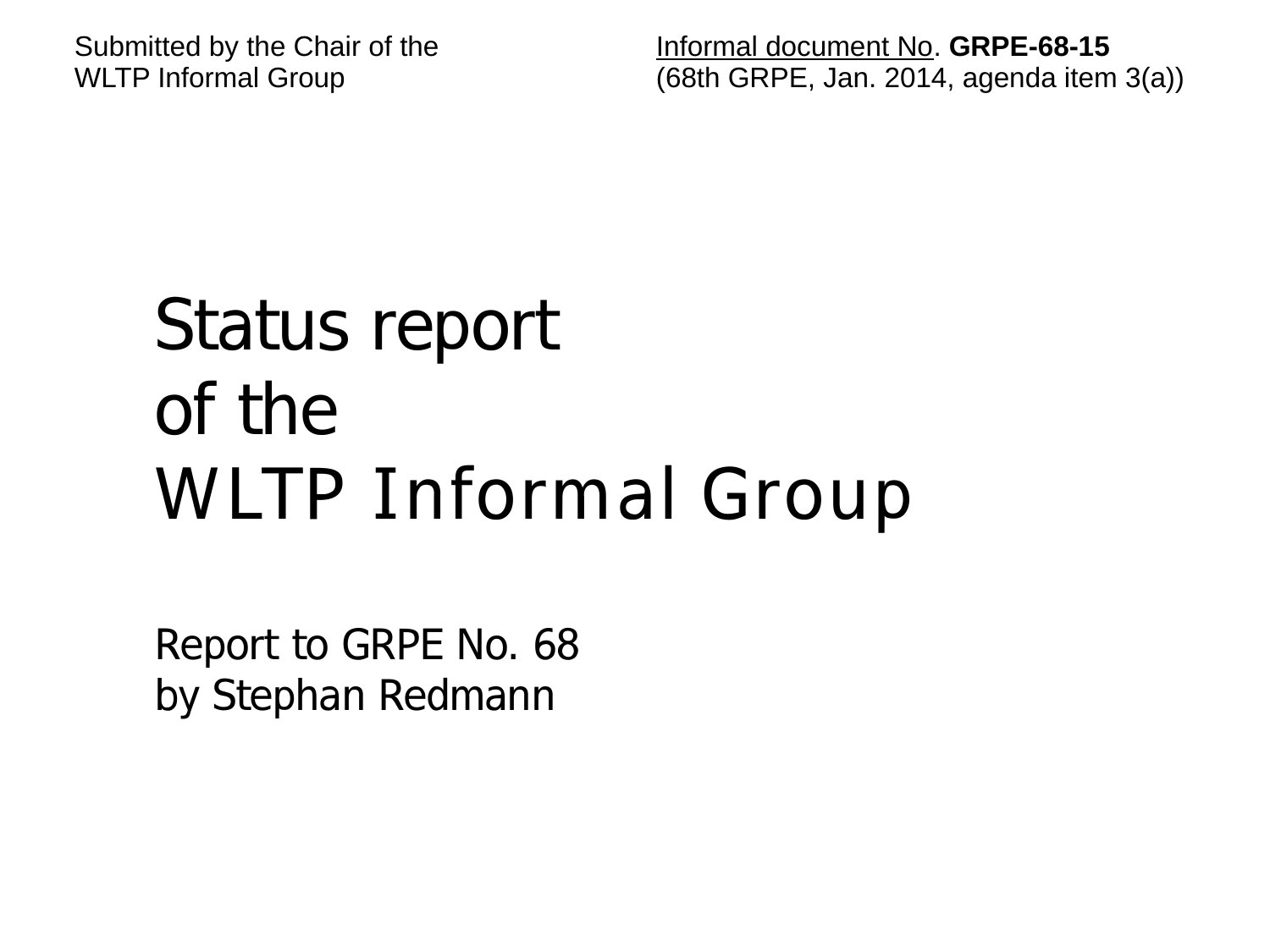

| Submitted by the Chair of the WLTP Informal Group | Informal document No. GRPE-68-15 (68th GRPE, Jan. 2014, agenda item 3(a)) |
| --- | --- |

Status report
of the
WLTP Informal Group

Report to GRPE No. 68
by Stephan Redmann